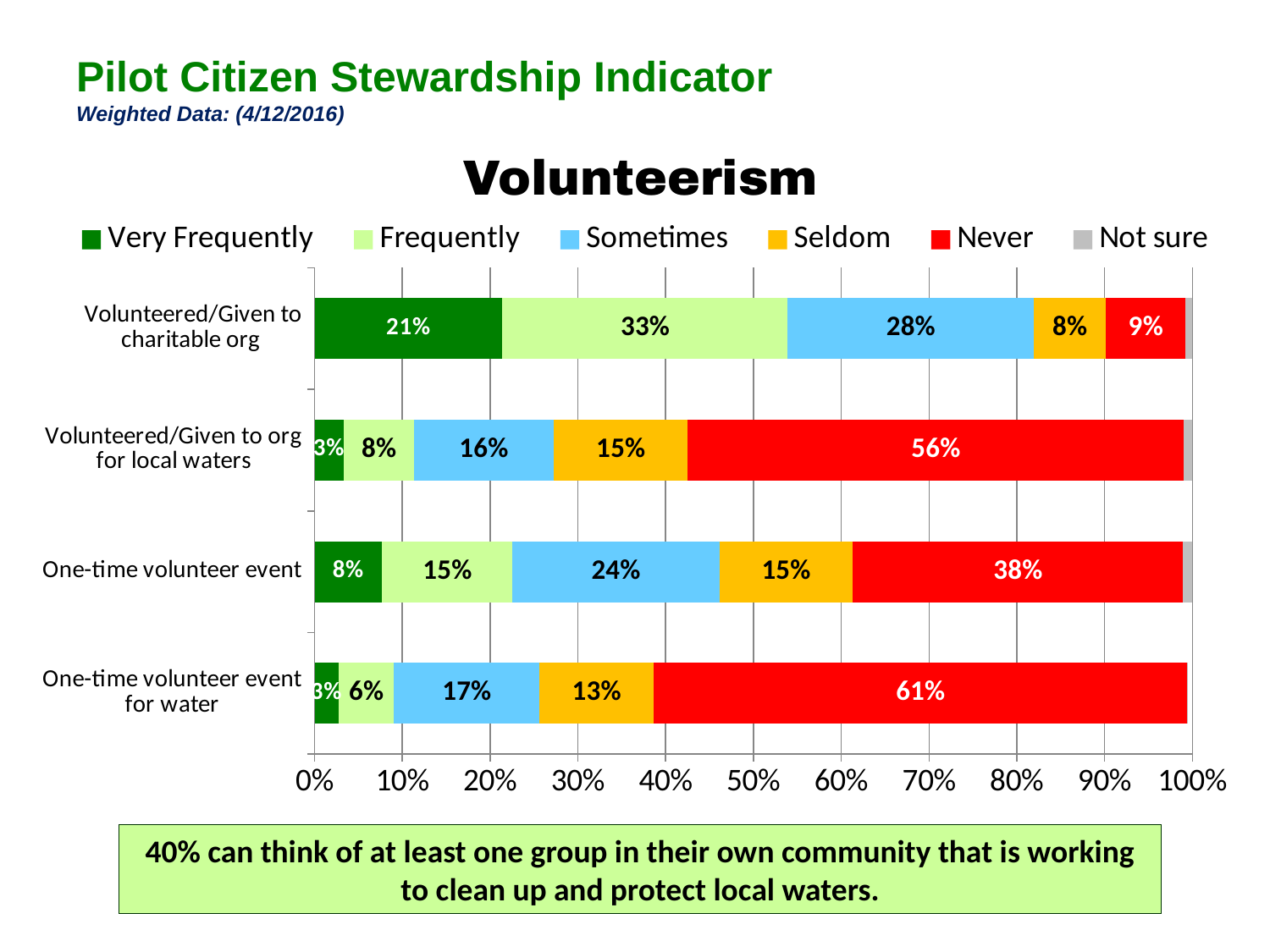

Pilot Citizen Stewardship Indicator
Weighted Data: (4/12/2016)
# Volunteerism

### Chart

| Category | Very Frequently | Frequently | Sometimes | Seldom | Never | Not sure |
|---|---|---|---|---|---|---|
| One-time volunteer event for water | 0.027 | 0.063 | 0.166 | 0.13 | 0.608 | 0.0006 |
| One-time volunteer event | 0.077 | 0.148 | 0.236 | 0.152 | 0.376 | 0.011 |
| Volunteered/Given to org for local waters | 0.033 | 0.08 | 0.159 | 0.153 | 0.565 | 0.01 |
| Volunteered/Given to charitable org  | 0.214 | 0.325 | 0.28 | 0.082 | 0.091 | 0.008 |
40% can think of at least one group in their own community that is working to clean up and protect local waters.